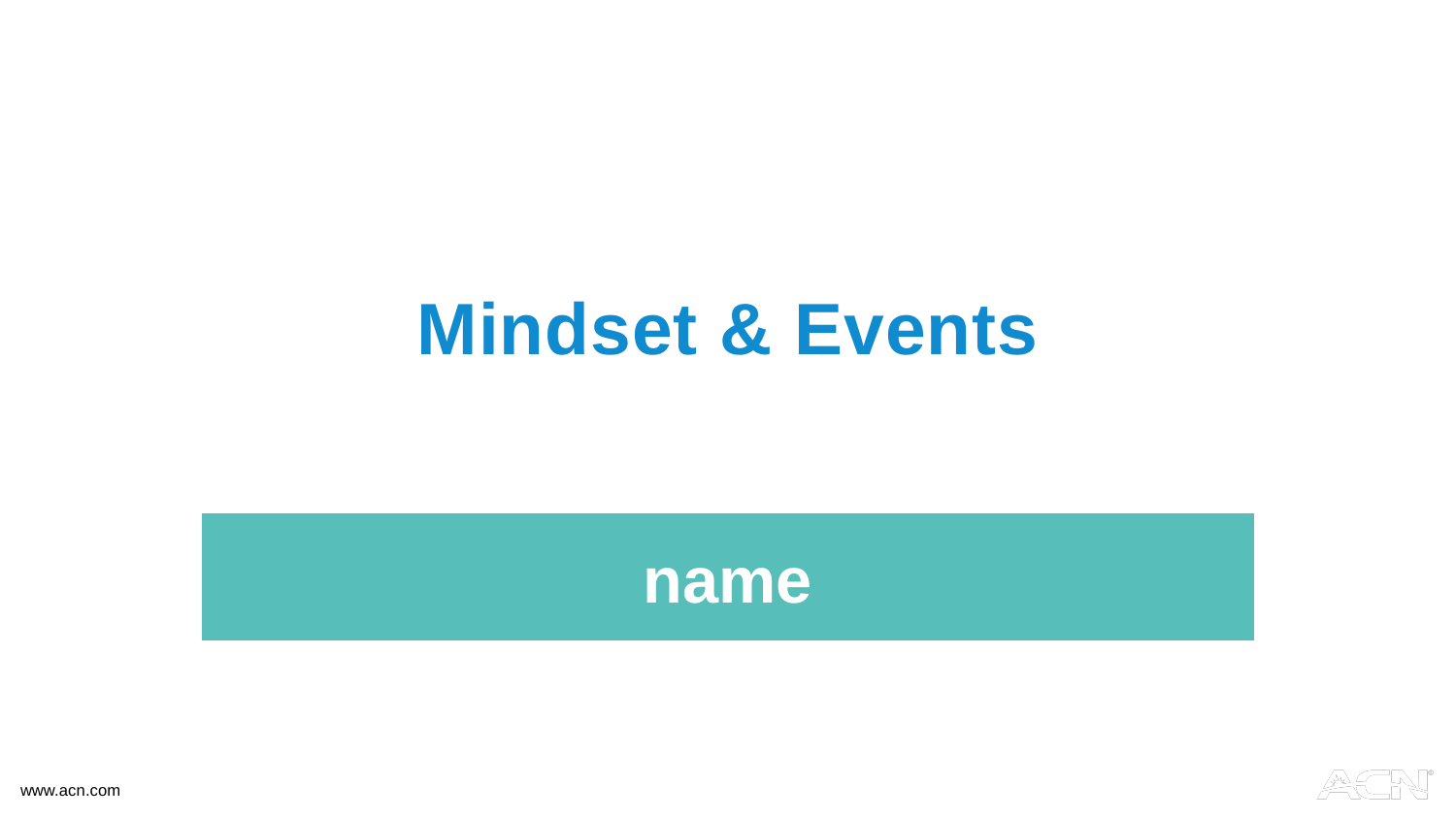

Mindset
& Events
# Mindset & Events
name